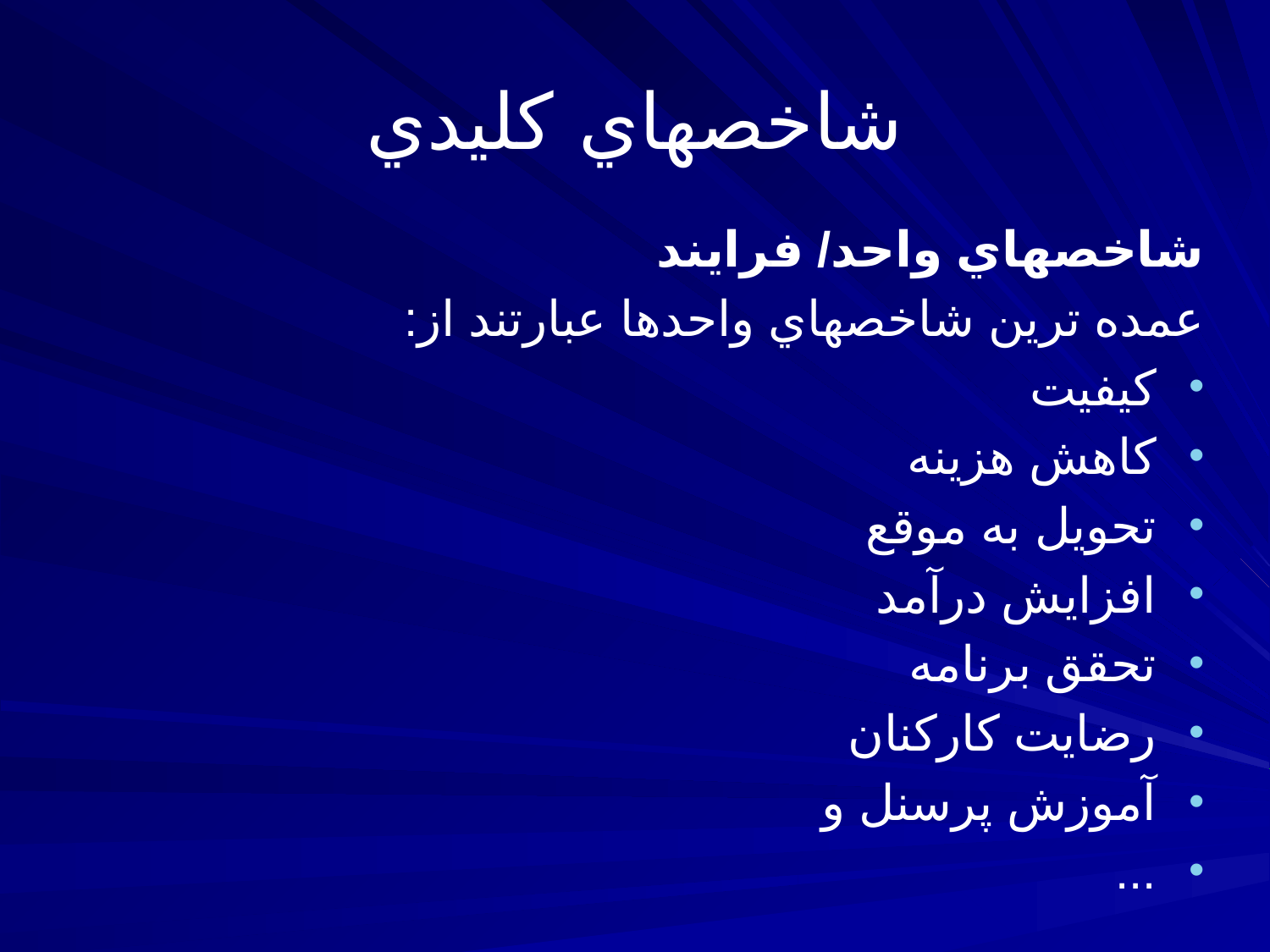

# شاخصهاي کليدي
شاخصهاي واحد/ فرايند
عمده ترين شاخصهاي واحدها عبارتند از:
كيفيت
كاهش هزينه
تحويل به موقع
افزايش درآمد
تحقق برنامه
رضايت كاركنان
آموزش پرسنل و
...